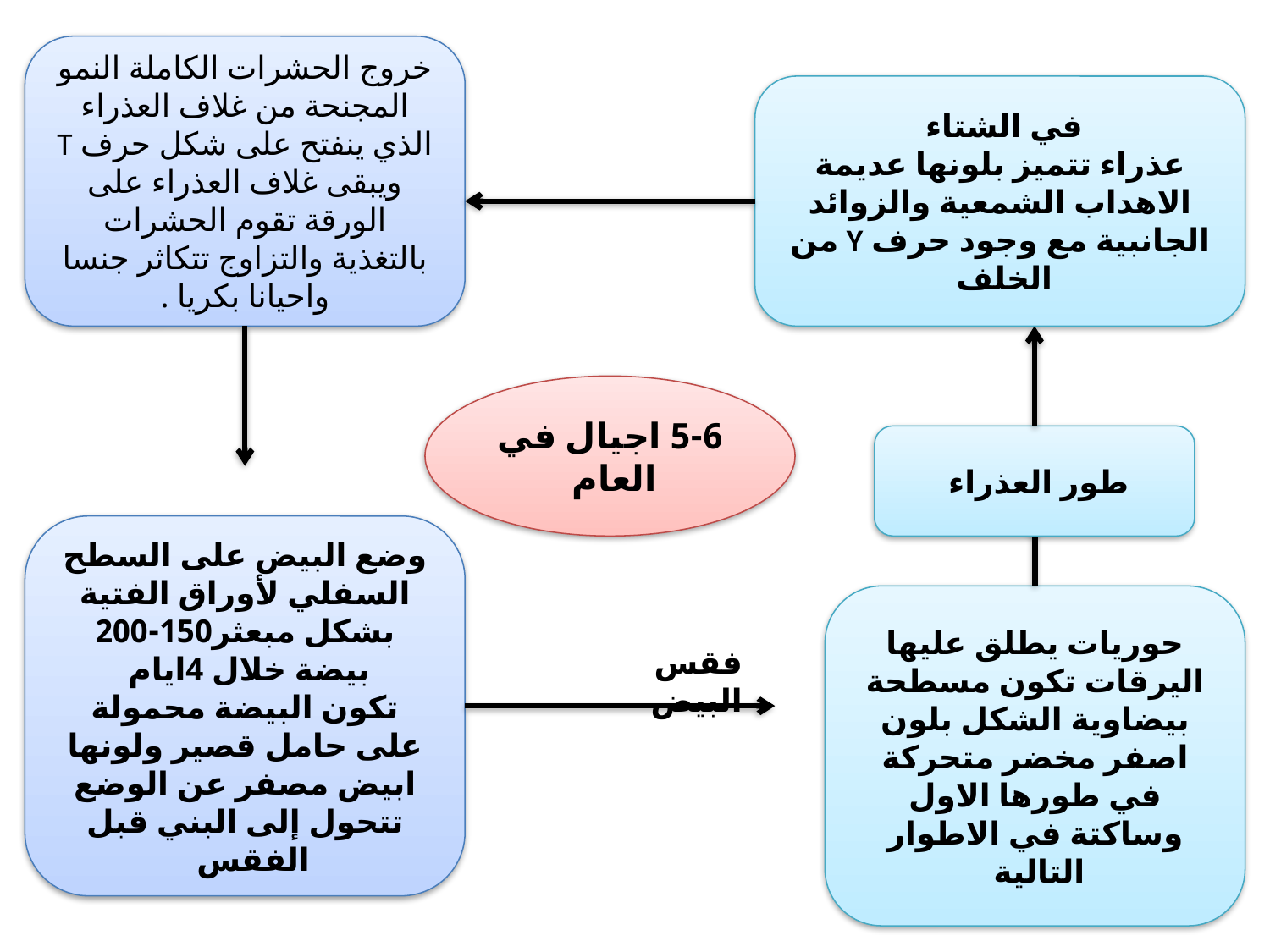

خروج الحشرات الكاملة النمو المجنحة من غلاف العذراء الذي ينفتح على شكل حرف T ويبقى غلاف العذراء على الورقة تقوم الحشرات بالتغذية والتزاوج تتكاثر جنسا واحيانا بكريا .
في الشتاء
عذراء تتميز بلونها عديمة الاهداب الشمعية والزوائد الجانبية مع وجود حرف Y من الخلف
5-6 اجيال في العام
طور العذراء
وضع البيض على السطح السفلي لأوراق الفتية بشكل مبعثر150-200 بيضة خلال 4ايام
تكون البيضة محمولة على حامل قصير ولونها ابيض مصفر عن الوضع تتحول إلى البني قبل الفقس
حوريات يطلق عليها اليرقات تكون مسطحة بيضاوية الشكل بلون اصفر مخضر متحركة في طورها الاول وساكتة في الاطوار التالية
فقس البيض